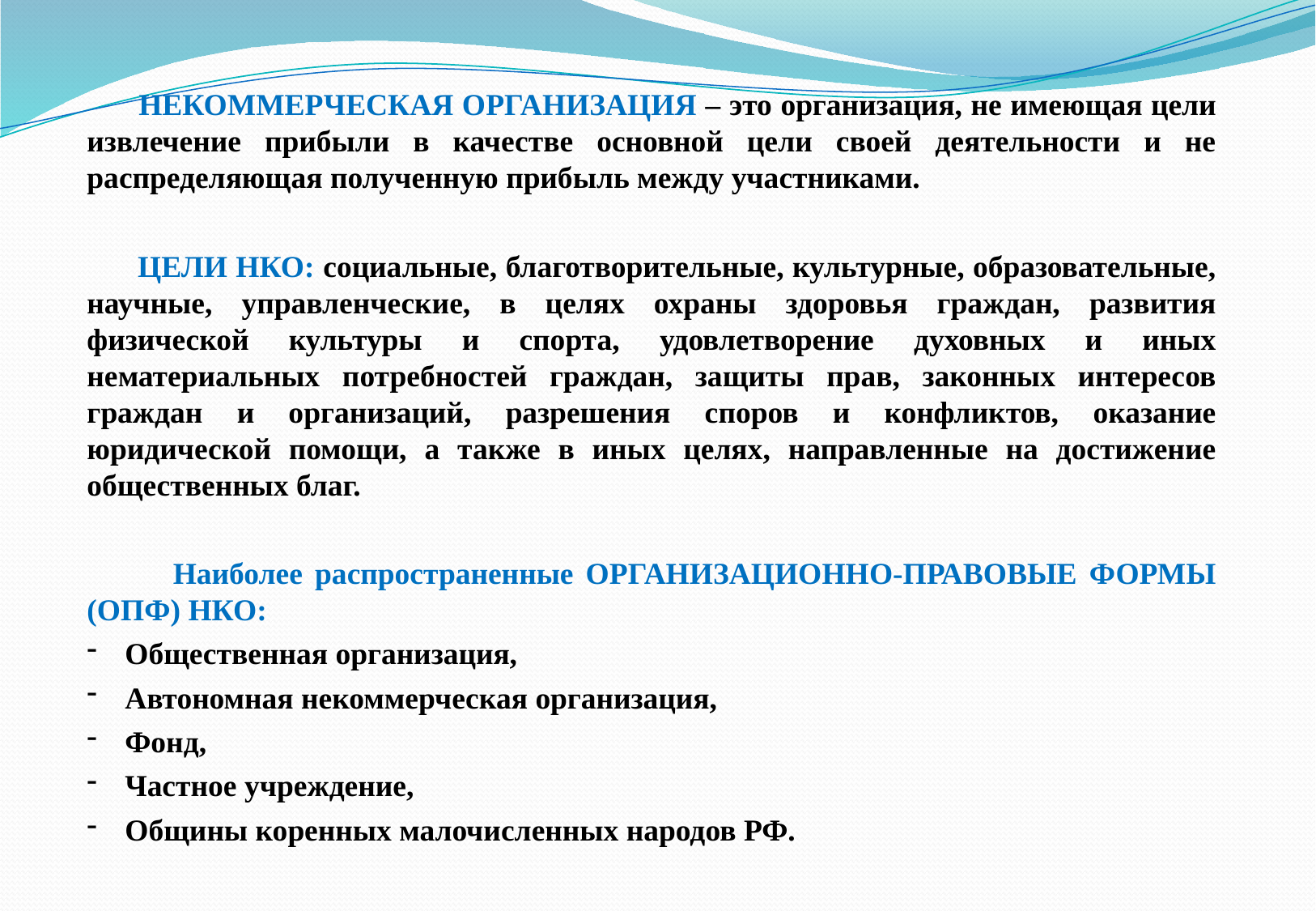

НЕКОММЕРЧЕСКАЯ ОРГАНИЗАЦИЯ – это организация, не имеющая цели извлечение прибыли в качестве основной цели своей деятельности и не распределяющая полученную прибыль между участниками.

      ЦЕЛИ НКО: социальные, благотворительные, культурные, образовательные, научные, управленческие, в целях охраны здоровья граждан, развития физической культуры и спорта, удовлетворение духовных и иных нематериальных потребностей граждан, защиты прав, законных интересов граждан и организаций, разрешения споров и конфликтов, оказание юридической помощи, а также в иных целях, направленные на достижение общественных благ.

       Наиболее распространенные ОРГАНИЗАЦИОННО-ПРАВОВЫЕ ФОРМЫ (ОПФ) НКО:
Общественная организация,
Автономная некоммерческая организация,
Фонд,
Частное учреждение,
Общины коренных малочисленных народов РФ.